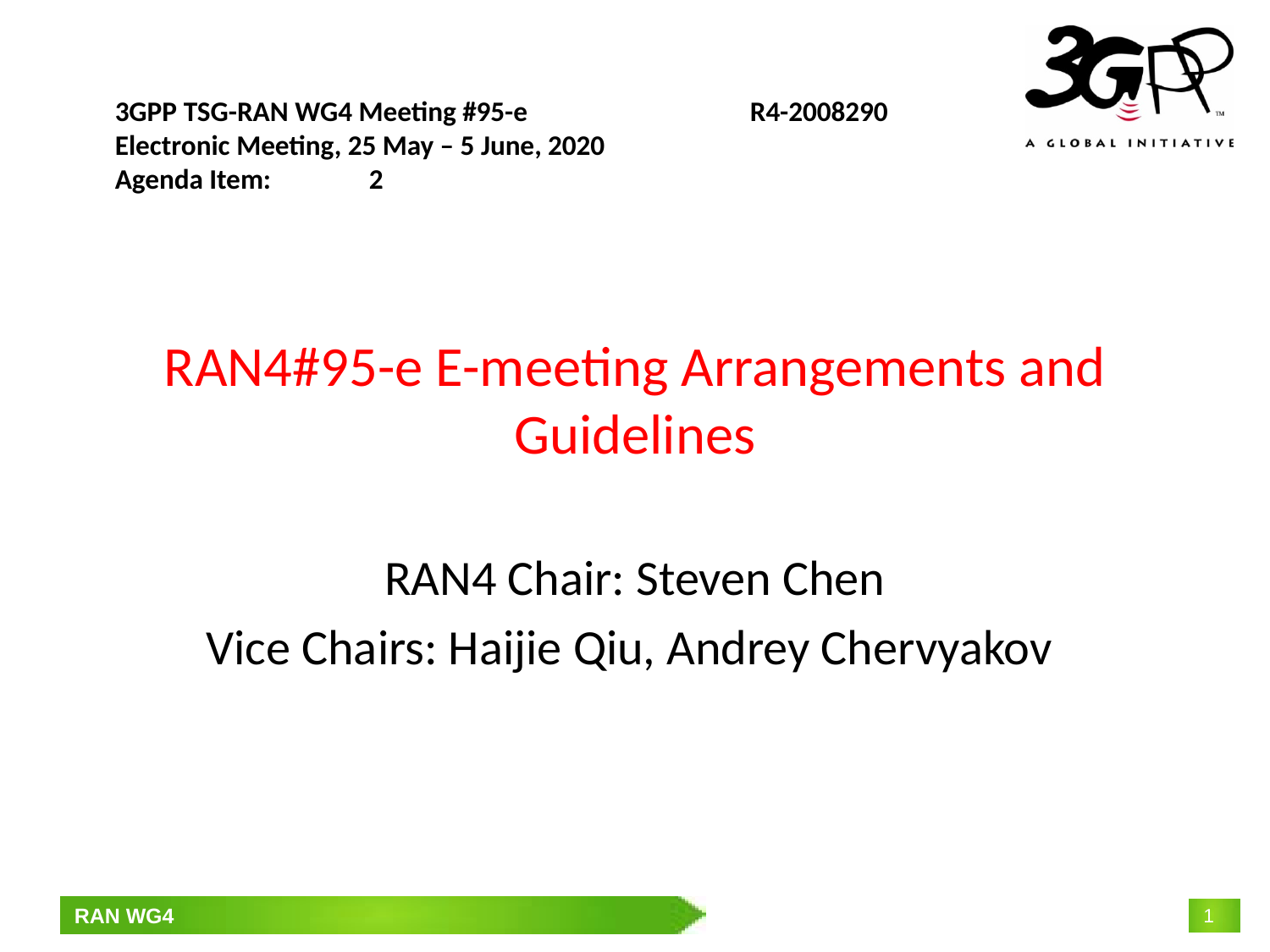

3GPP TSG-RAN WG4 Meeting #95-e		R4-2008290
Electronic Meeting, 25 May – 5 June, 2020
Agenda Item:	2

# RAN4#95-e E-meeting Arrangements and Guidelines
RAN4 Chair: Steven Chen
Vice Chairs: Haijie Qiu, Andrey Chervyakov